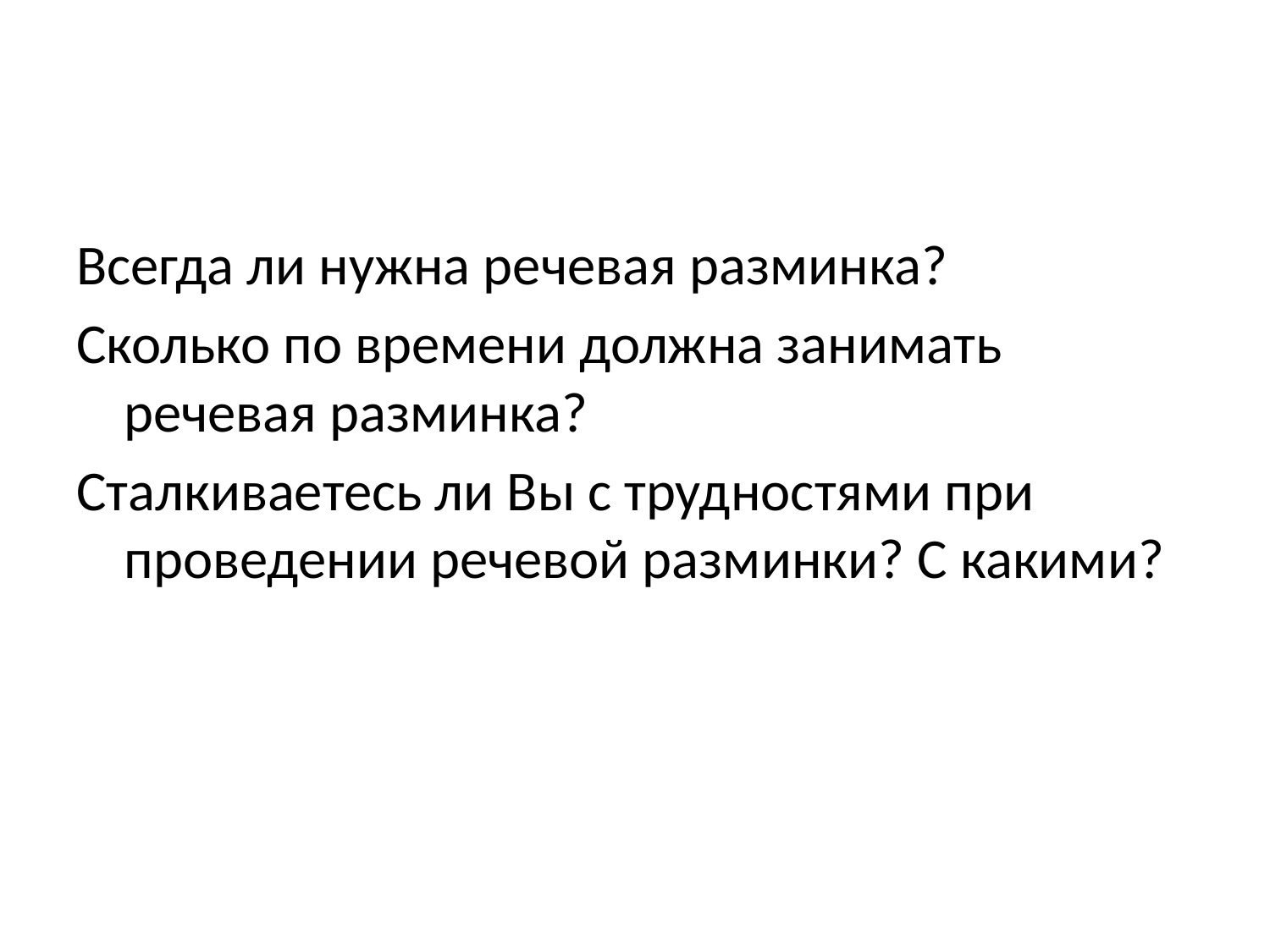

#
Всегда ли нужна речевая разминка?
Сколько по времени должна занимать речевая разминка?
Сталкиваетесь ли Вы с трудностями при проведении речевой разминки? С какими?